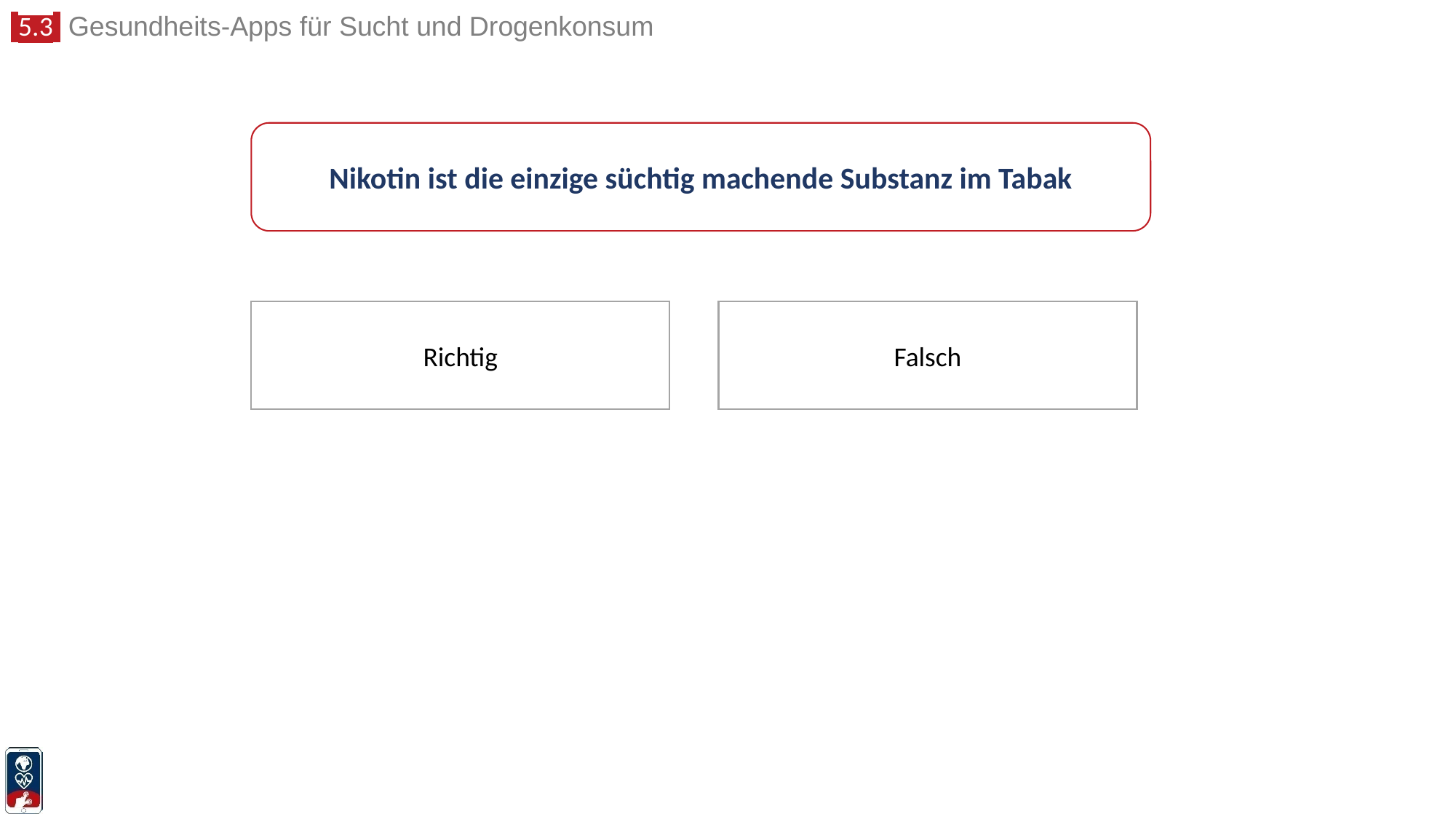

Nikotin ist die einzige süchtig machende Substanz im Tabak
Richtig
Falsch